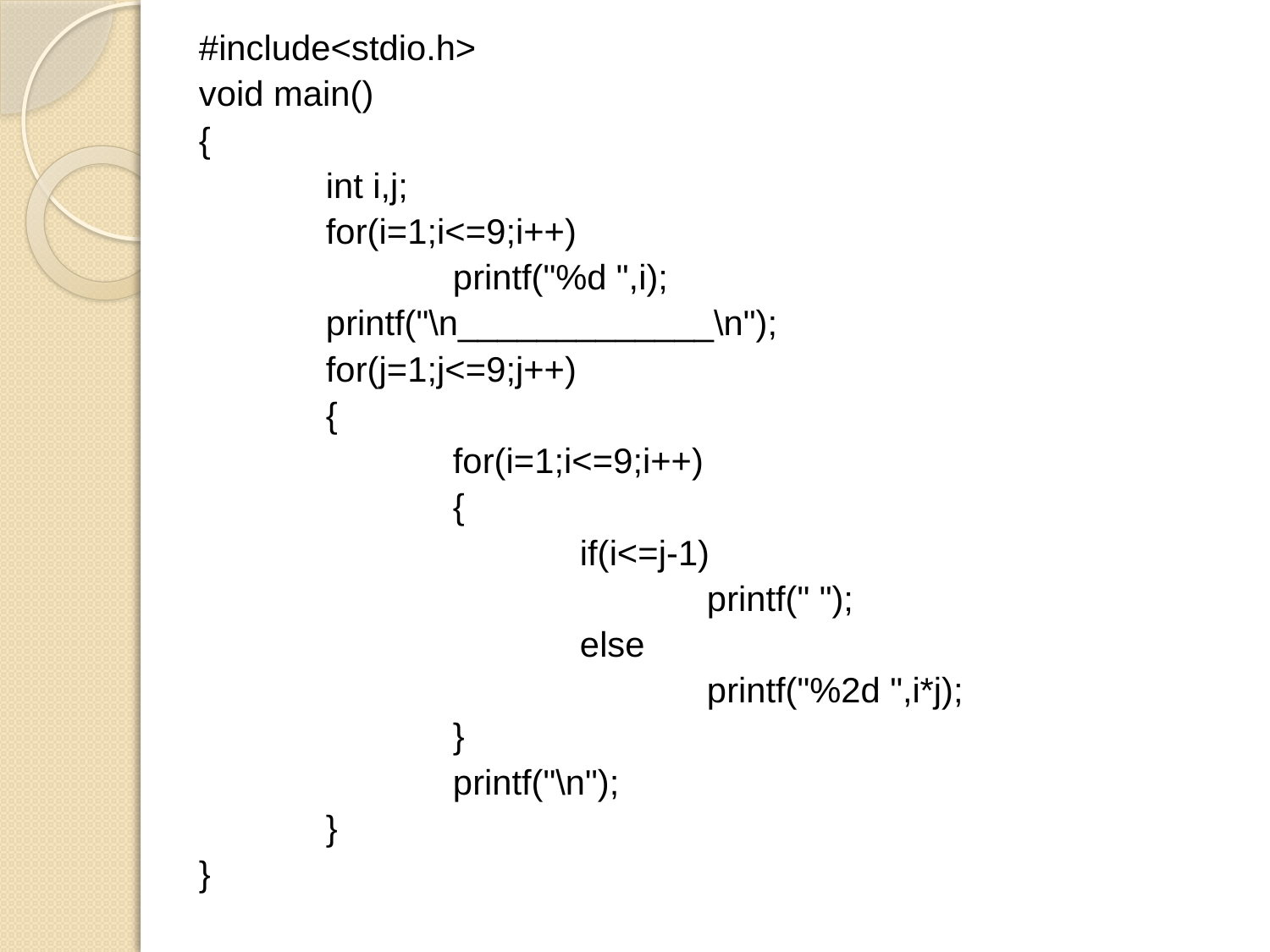

#include<stdio.h>
void main()
{
 	int i,j;
	for(i=1;i<=9;i++)
  		printf("%d ",i);
	printf("\n_____________\n");
	for(j=1;j<=9;j++)
	{
		for(i=1;i<=9;i++)
  		{
			if(i<=j-1)
				printf(" ");
   			else
				printf("%2d ",i*j);
		}
		printf("\n");
	}
}